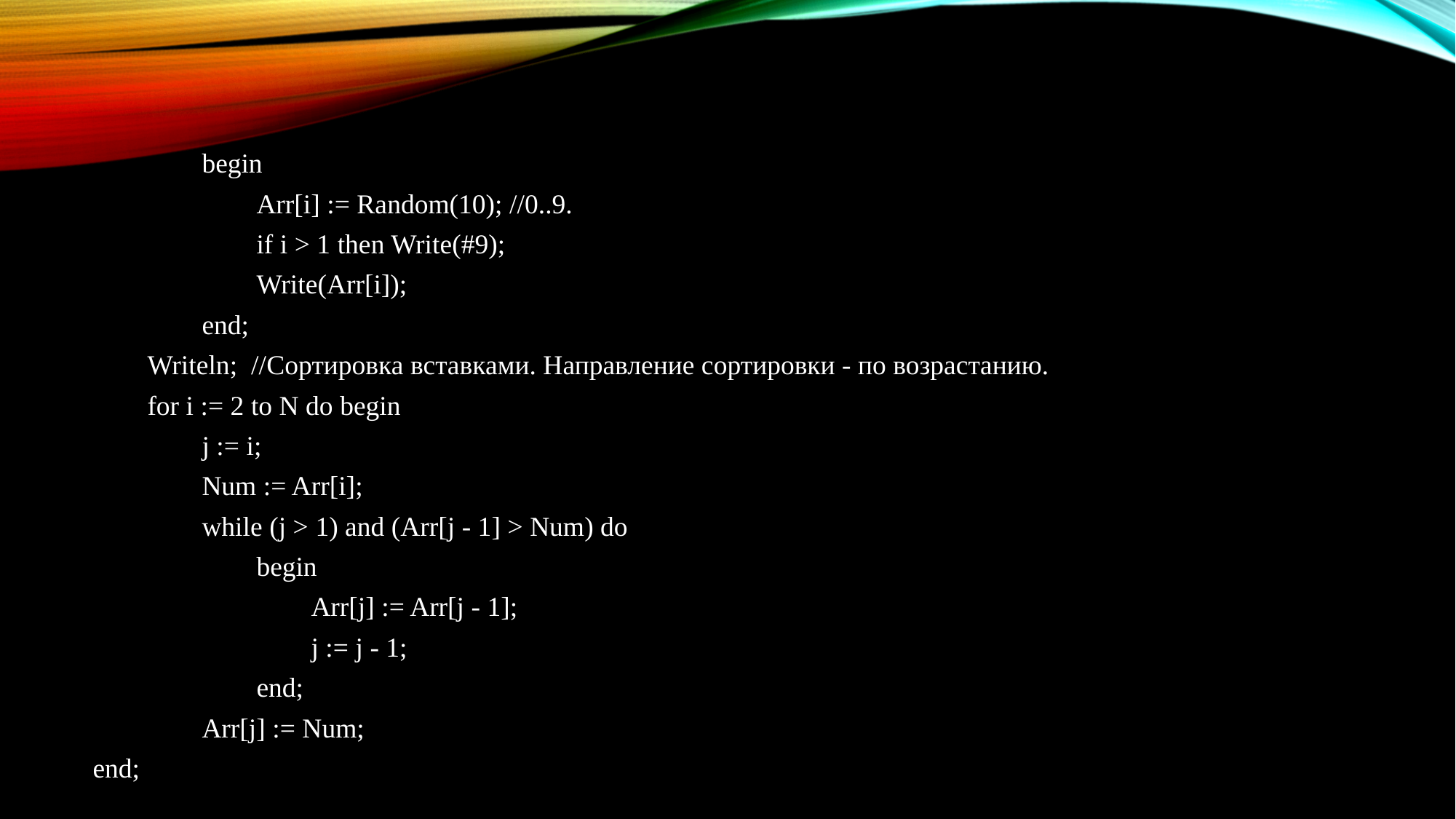

begin
Arr[i] := Random(10); //0..9.
if i > 1 then Write(#9);
Write(Arr[i]);
end;
Writeln;  //Сортировка вставками. Направление сортировки - по возрастанию.
for i := 2 to N do begin
j := i;
Num := Arr[i];
while (j > 1) and (Arr[j - 1] > Num) do
begin
Arr[j] := Arr[j - 1];
j := j - 1;
end;
Arr[j] := Num;
end;